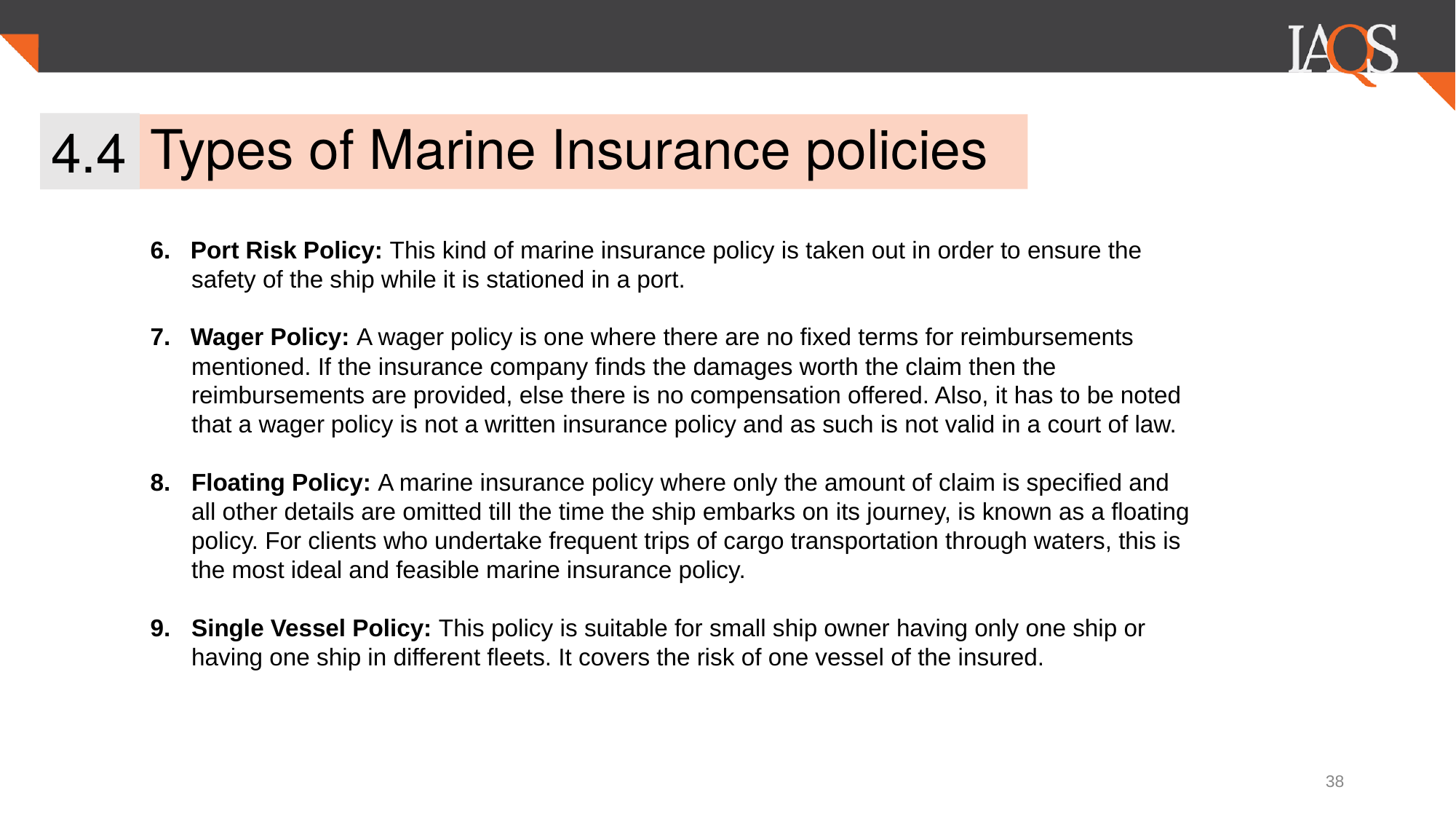

4.4
# Types of Marine Insurance policies
6.   Port Risk Policy: This kind of marine insurance policy is taken out in order to ensure the safety of the ship while it is stationed in a port.

7.   Wager Policy: A wager policy is one where there are no fixed terms for reimbursements mentioned. If the insurance company finds the damages worth the claim then the reimbursements are provided, else there is no compensation offered. Also, it has to be noted that a wager policy is not a written insurance policy and as such is not valid in a court of law.

Floating Policy: A marine insurance policy where only the amount of claim is specified and all other details are omitted till the time the ship embarks on its journey, is known as a floating policy. For clients who undertake frequent trips of cargo transportation through waters, this is the most ideal and feasible marine insurance policy.

Single Vessel Policy: This policy is suitable for small ship owner having only one ship or having one ship in different fleets. It covers the risk of one vessel of the insured.

38